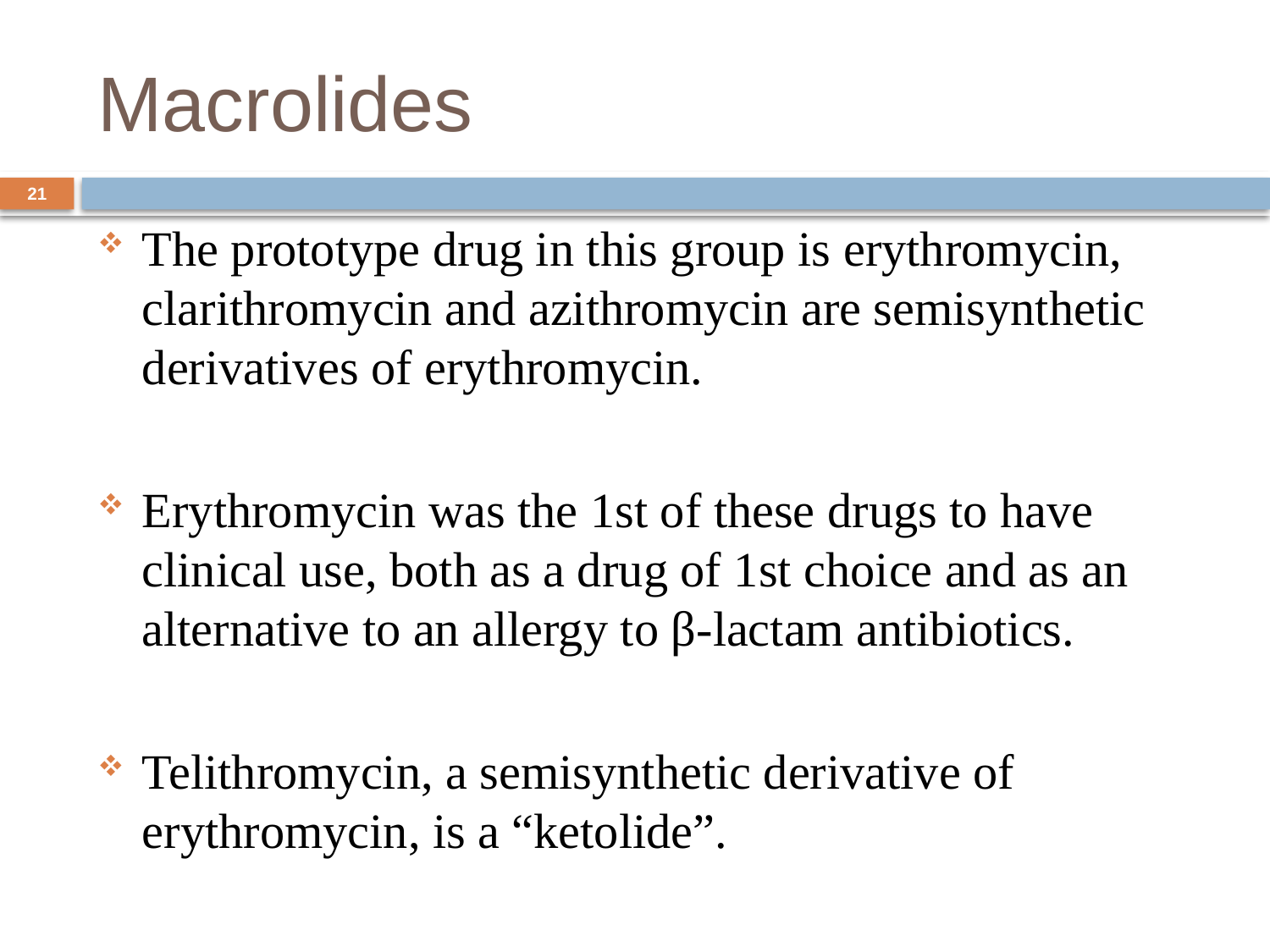

# Macrolides
21
The prototype drug in this group is erythromycin, clarithromycin and azithromycin are semisynthetic derivatives of erythromycin.

Erythromycin was the 1st of these drugs to have clinical use, both as a drug of 1st choice and as an alternative to an allergy to β-lactam antibiotics.

Telithromycin, a semisynthetic derivative of erythromycin, is a “ketolide”.